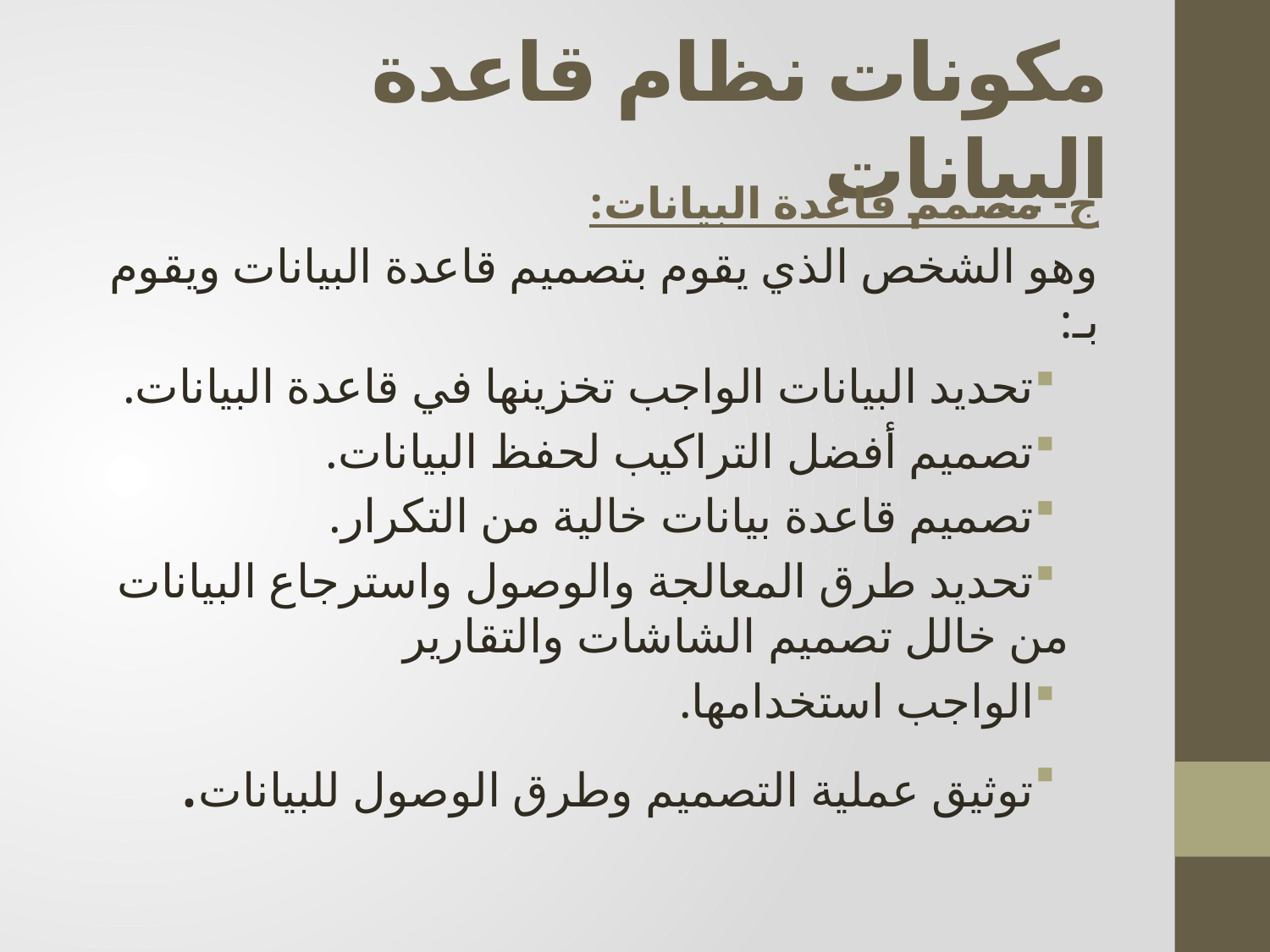

# مكونات نظام قاعدة البيانات
ج- مصمم قاعدة البيانات:
وهو الشخص الذي يقوم بتصميم قاعدة البيانات ويقوم بـ:
تحديد البيانات الواجب تخزينها في قاعدة البيانات.
تصميم أفضل التراكيب لحفظ البيانات.
تصميم قاعدة بيانات خالية من التكرار.
تحديد طرق المعالجة والوصول واسترجاع البيانات من خالل تصميم الشاشات والتقارير
الواجب استخدامها.
توثيق عملية التصميم وطرق الوصول للبيانات.